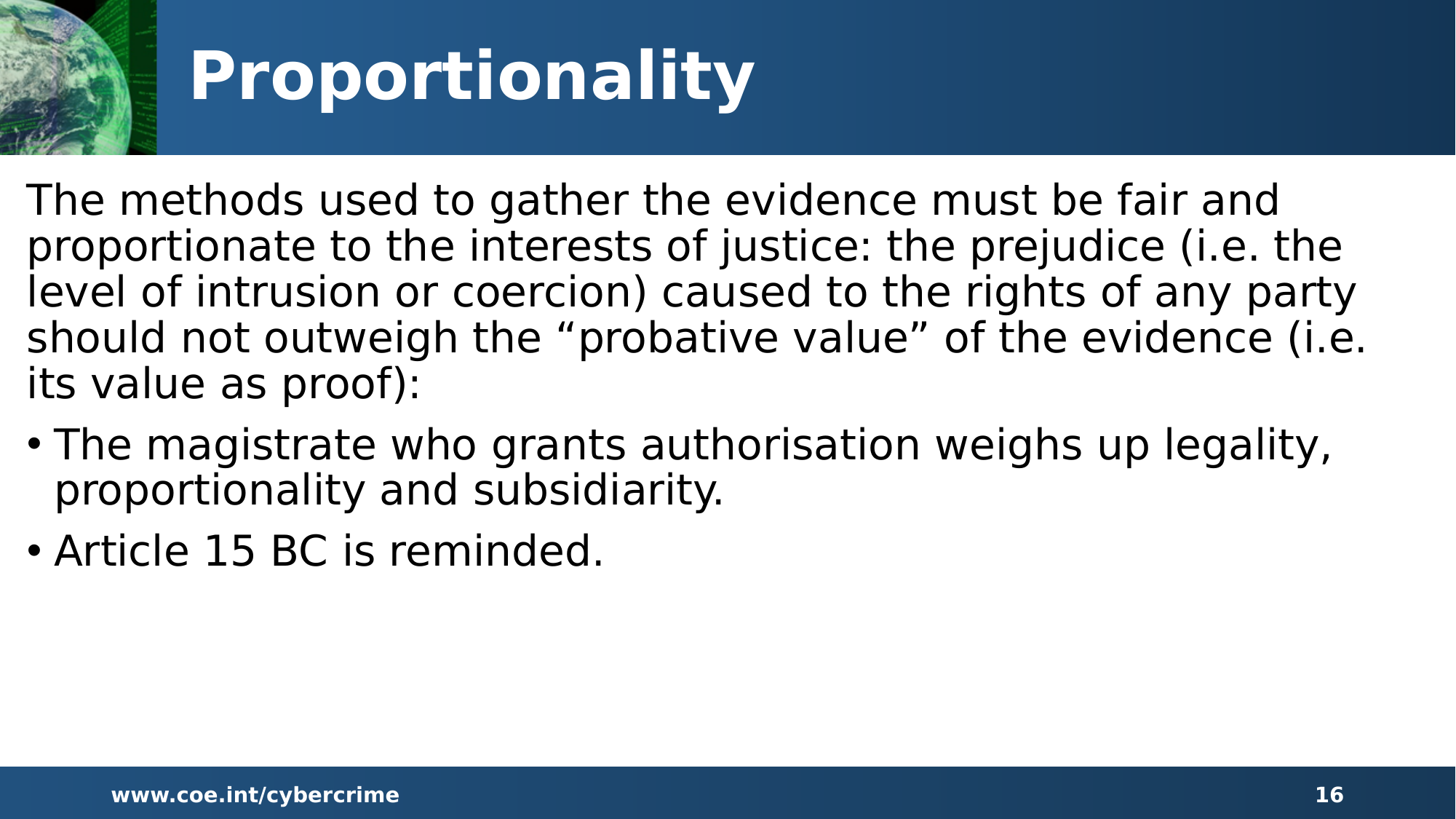

# Proportionality
The methods used to gather the evidence must be fair and proportionate to the interests of justice: the prejudice (i.e. the level of intrusion or coercion) caused to the rights of any party should not outweigh the “probative value” of the evidence (i.e. its value as proof):
The magistrate who grants authorisation weighs up legality, proportionality and subsidiarity.
Article 15 BC is reminded.
www.coe.int/cybercrime
16